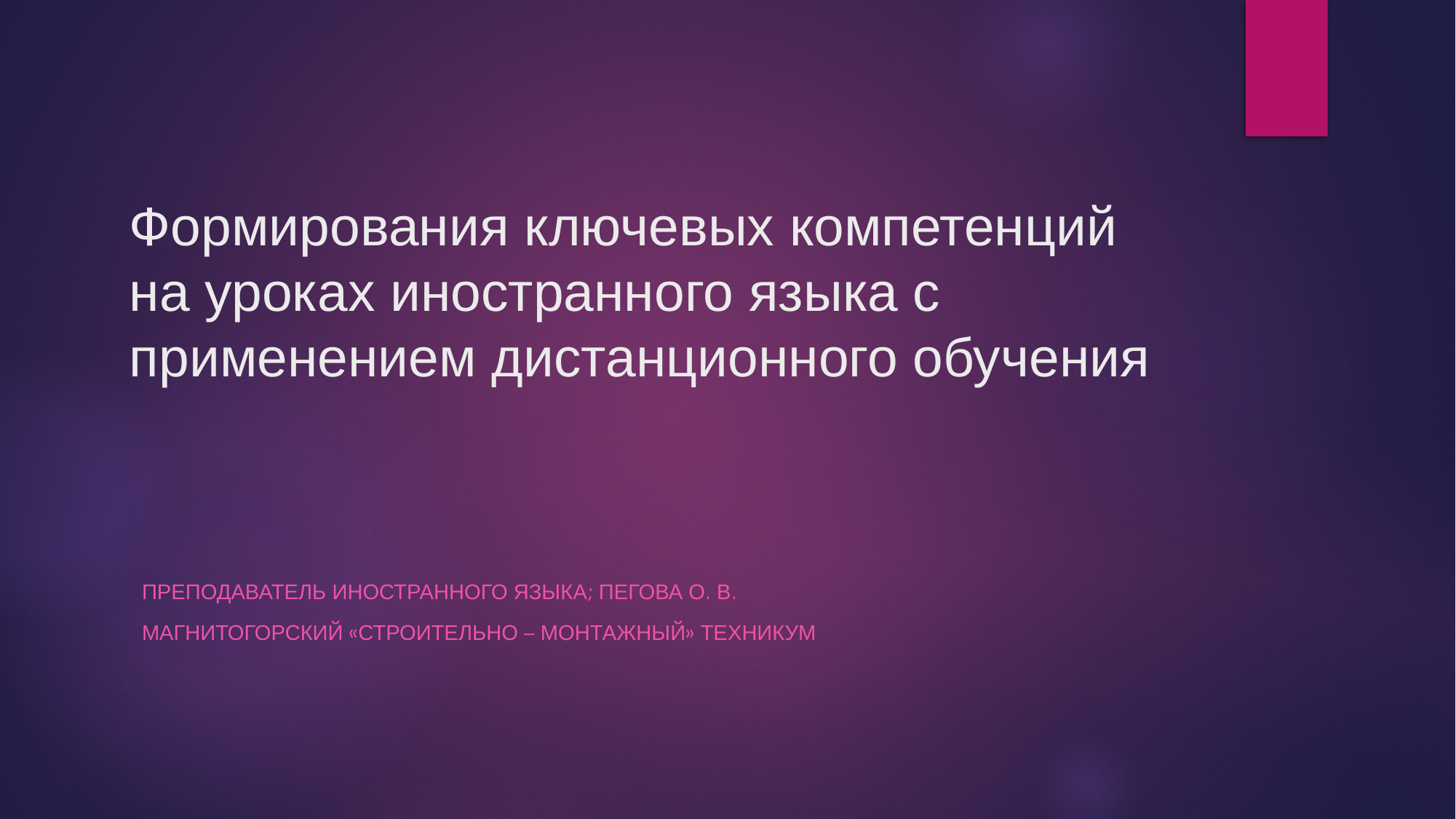

# Формирования ключевых компетенций на уроках иностранного языка с применением дистанционного обучения
Преподаватель иностранного языка; Пегова О. в.
Магнитогорский «Строительно – монтажный» техникум